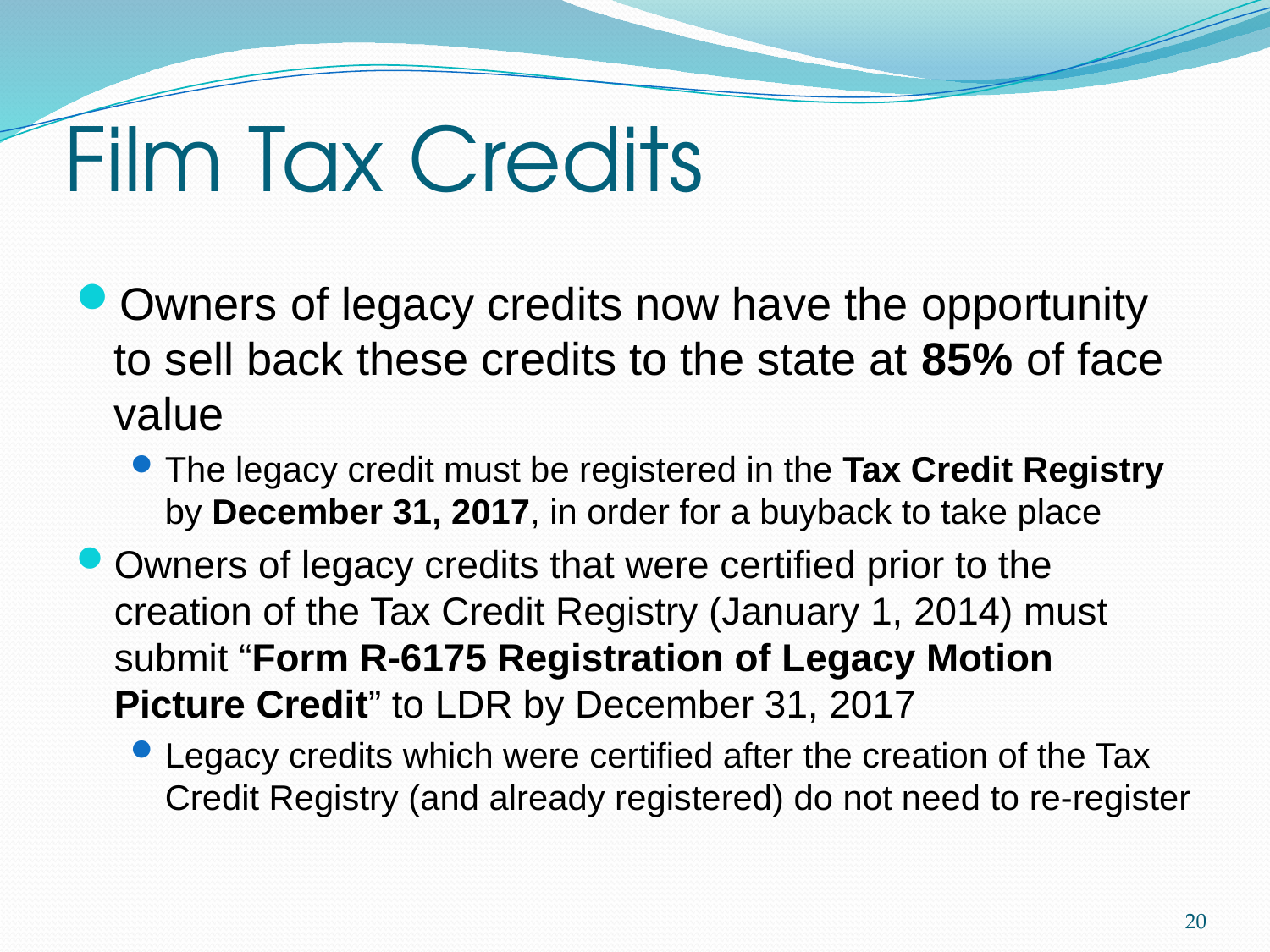

# Film Tax Credits
Owners of legacy credits now have the opportunity to sell back these credits to the state at 85% of face value
The legacy credit must be registered in the Tax Credit Registry by December 31, 2017, in order for a buyback to take place
Owners of legacy credits that were certified prior to the creation of the Tax Credit Registry (January 1, 2014) must submit “Form R-6175 Registration of Legacy Motion Picture Credit” to LDR by December 31, 2017
Legacy credits which were certified after the creation of the Tax Credit Registry (and already registered) do not need to re-register

20